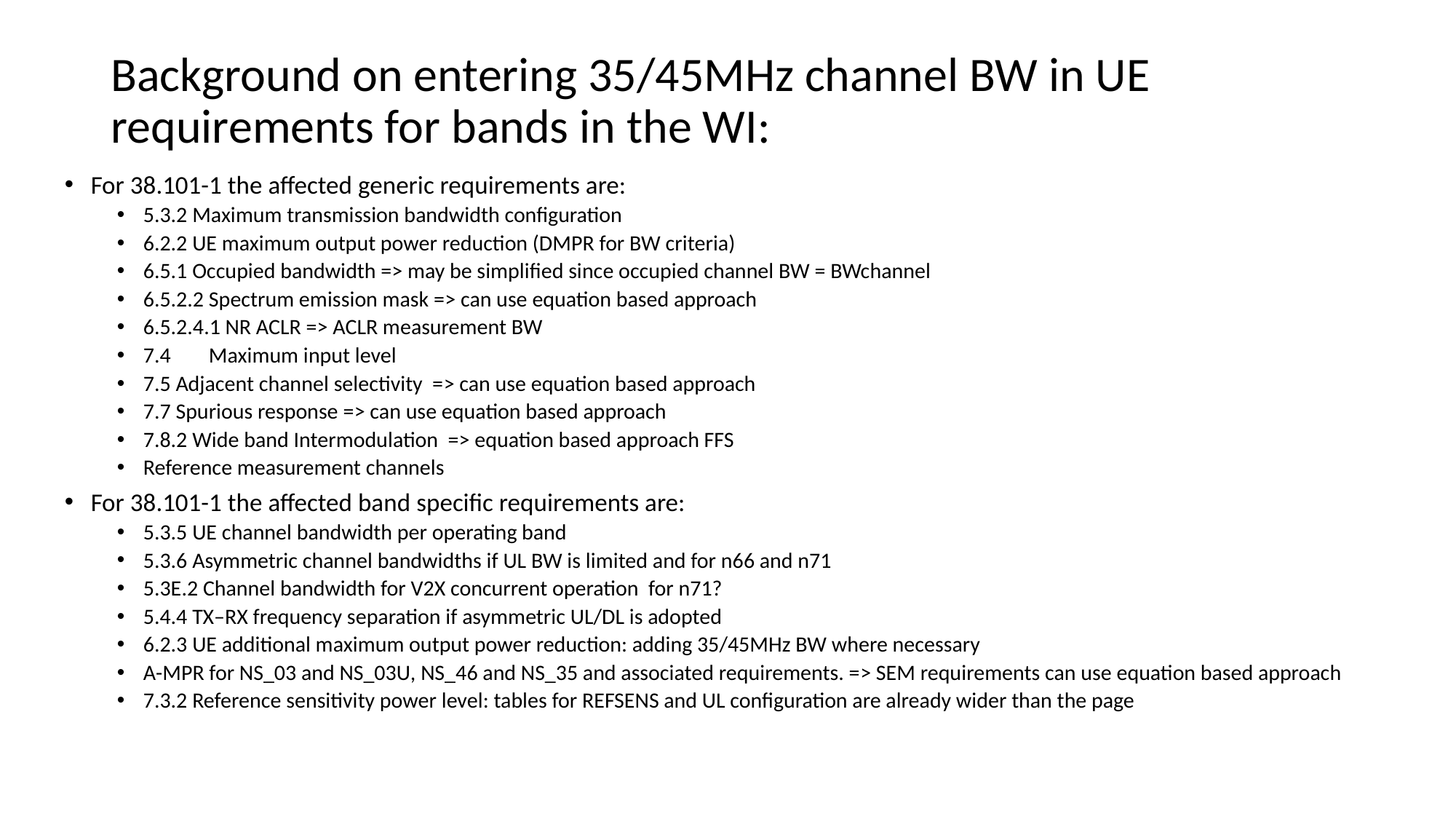

# Background on entering 35/45MHz channel BW in UE requirements for bands in the WI:
For 38.101-1 the affected generic requirements are:
5.3.2 Maximum transmission bandwidth configuration
6.2.2 UE maximum output power reduction (DMPR for BW criteria)
6.5.1 Occupied bandwidth => may be simplified since occupied channel BW = BWchannel
6.5.2.2 Spectrum emission mask => can use equation based approach
6.5.2.4.1 NR ACLR => ACLR measurement BW
7.4	Maximum input level
7.5 Adjacent channel selectivity  => can use equation based approach
7.7 Spurious response => can use equation based approach
7.8.2 Wide band Intermodulation  => equation based approach FFS
Reference measurement channels
For 38.101-1 the affected band specific requirements are:
5.3.5 UE channel bandwidth per operating band
5.3.6 Asymmetric channel bandwidths if UL BW is limited and for n66 and n71
5.3E.2 Channel bandwidth for V2X concurrent operation  for n71?
5.4.4 TX–RX frequency separation if asymmetric UL/DL is adopted
6.2.3 UE additional maximum output power reduction: adding 35/45MHz BW where necessary
A-MPR for NS_03 and NS_03U, NS_46 and NS_35 and associated requirements. => SEM requirements can use equation based approach
7.3.2 Reference sensitivity power level: tables for REFSENS and UL configuration are already wider than the page